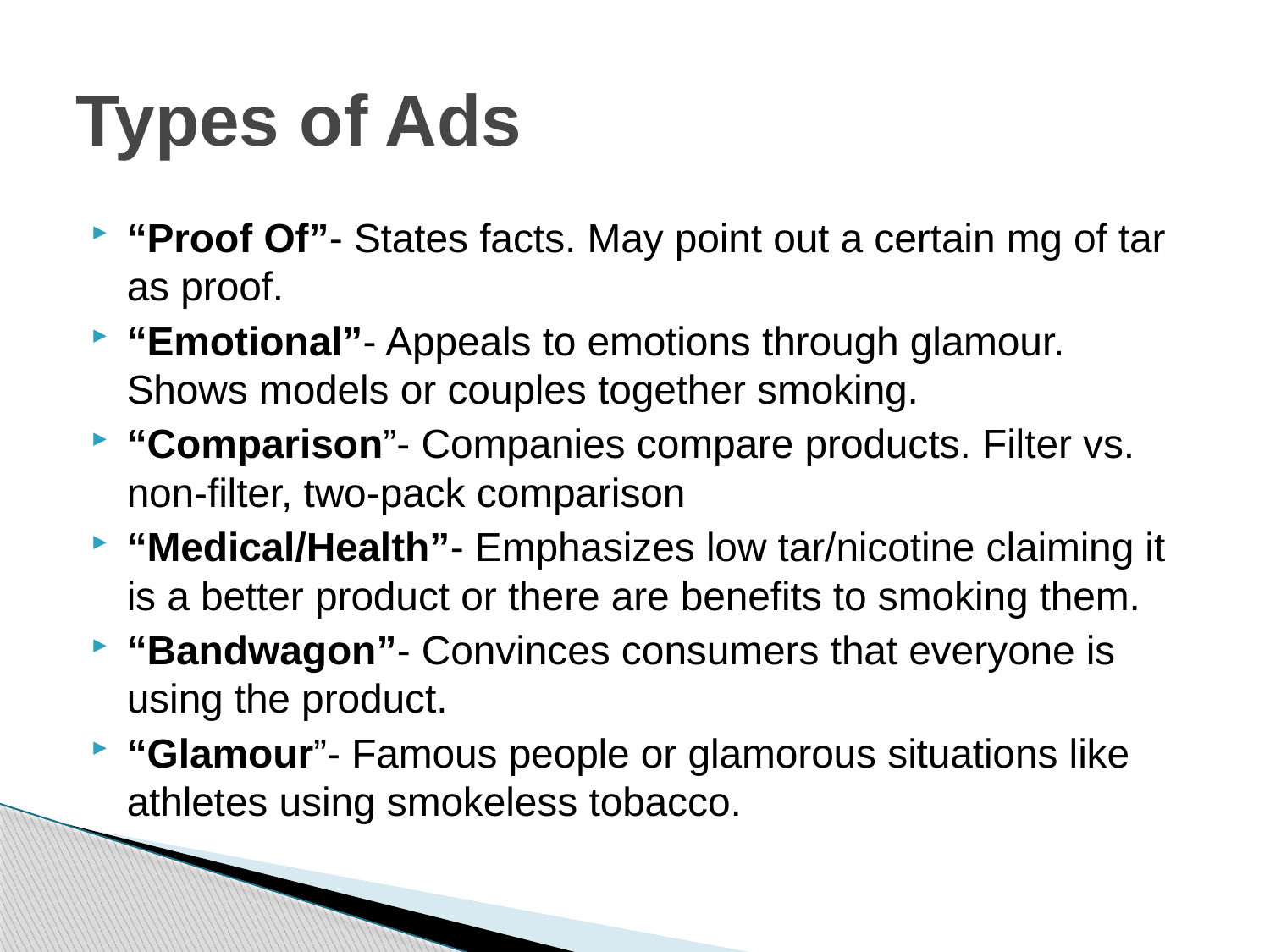

# Types of Ads
“Proof Of”- States facts. May point out a certain mg of tar as proof.
“Emotional”- Appeals to emotions through glamour. Shows models or couples together smoking.
“Comparison”- Companies compare products. Filter vs. non-filter, two-pack comparison
“Medical/Health”- Emphasizes low tar/nicotine claiming it is a better product or there are benefits to smoking them.
“Bandwagon”- Convinces consumers that everyone is using the product.
“Glamour”- Famous people or glamorous situations like athletes using smokeless tobacco.